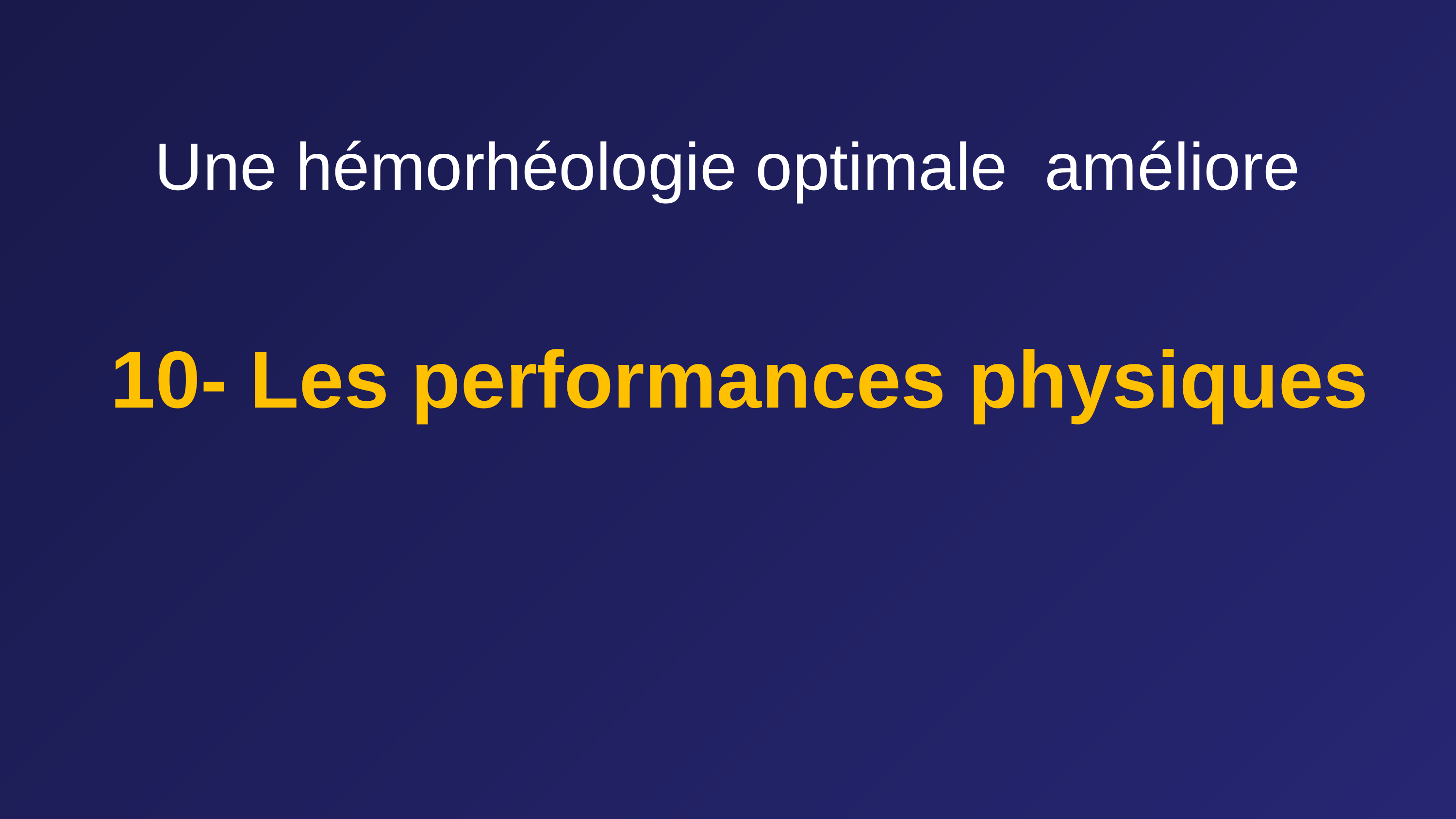

# Une hémorhéologie optimale  améliore
10- Les performances physiques